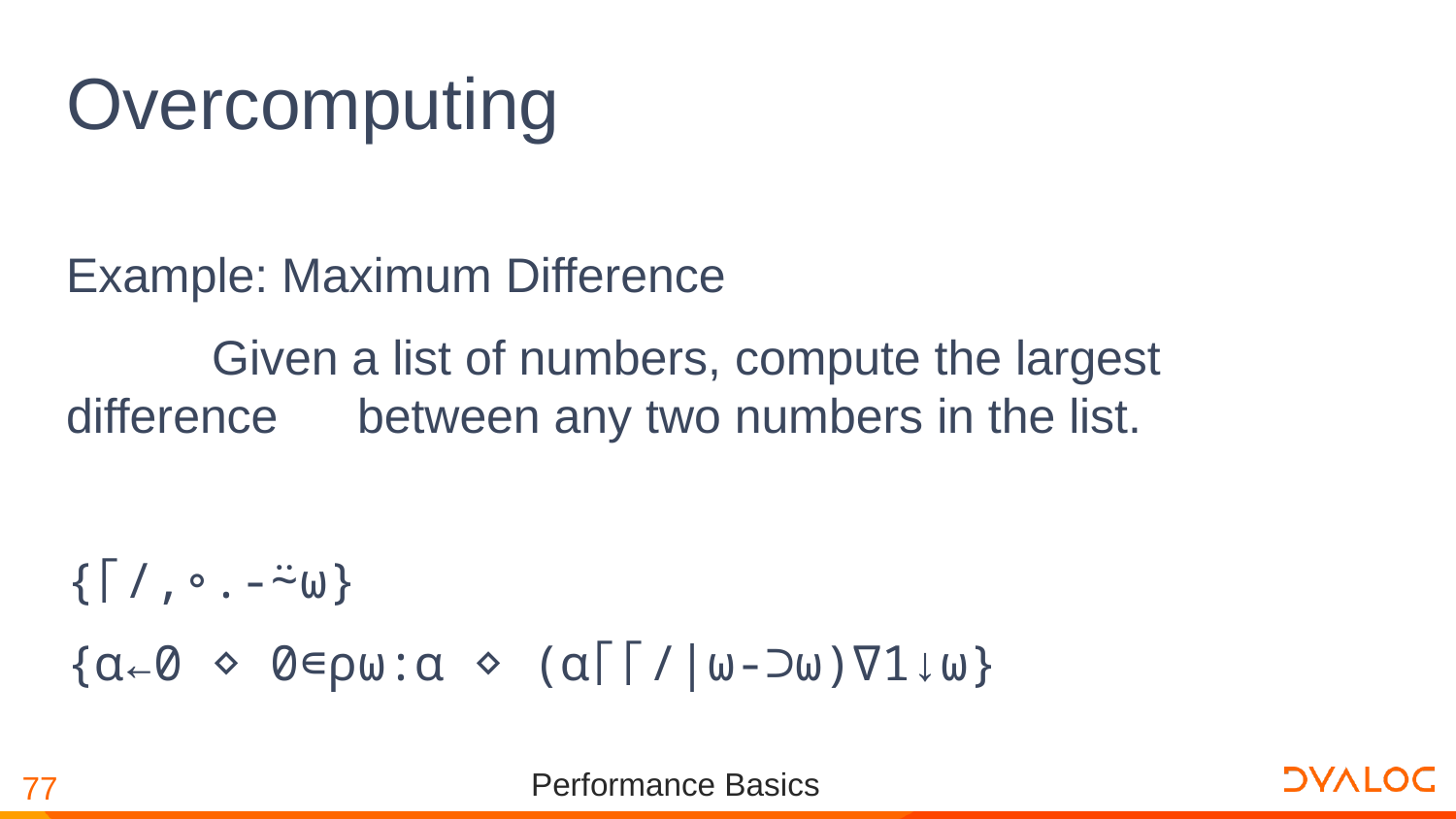

# Overcomputing
Example: Maximum Difference
	Given a list of numbers, compute the largest difference 	between any two numbers in the list.

{⌈/,∘.-⍨⍵}
{⍺←0 ⋄ 0∊⍴⍵:⍺ ⋄ (⍺⌈⌈/|⍵-⊃⍵)∇1↓⍵}